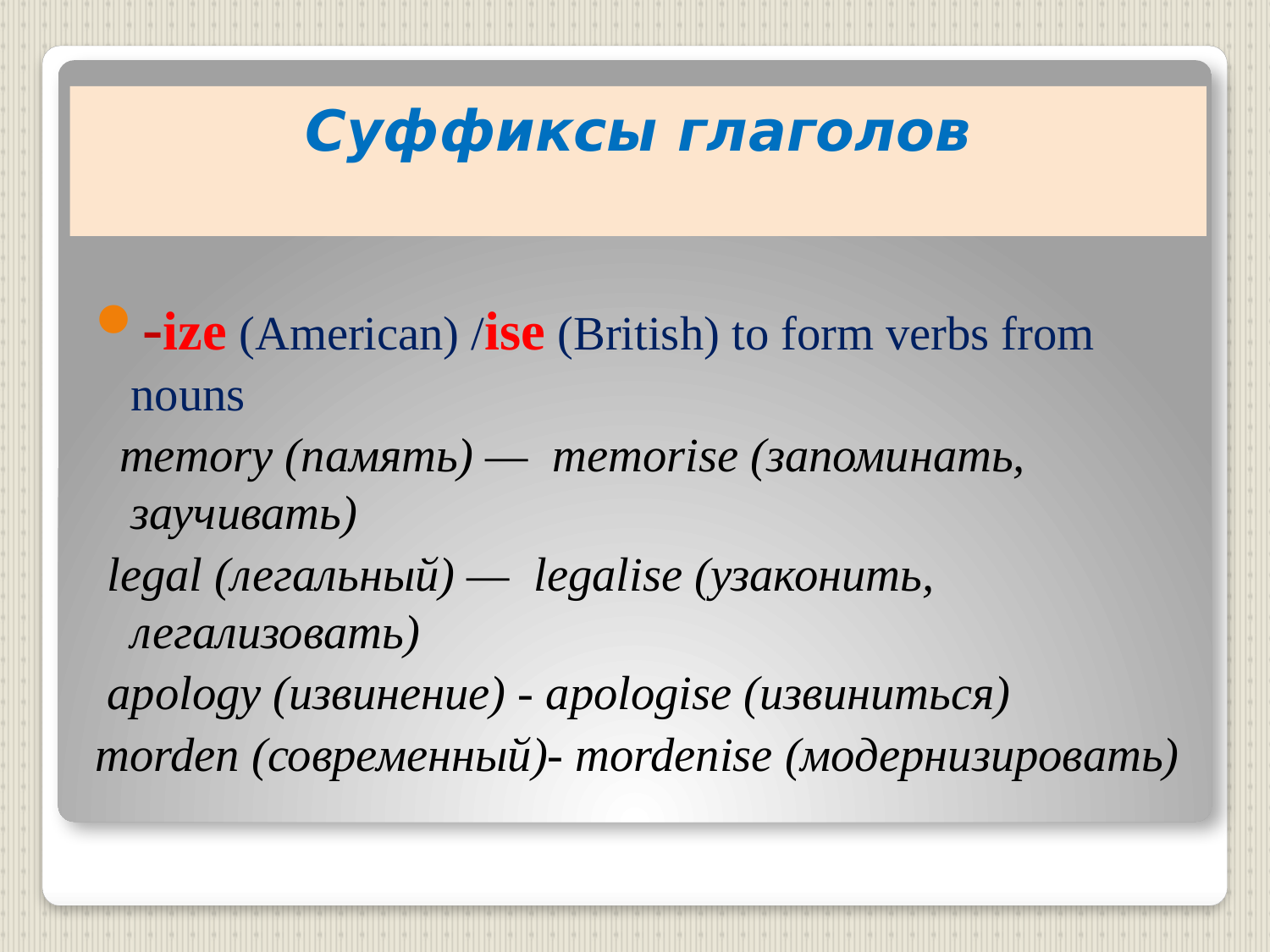

# Суффиксы глаголов
-ize (American) /ise (British) to form verbs from nouns
  memory (память) —  memorise (запоминать, заучивать)
 legal (легальный) —  legalise (узаконить, легализовать)
 apology (извинение) - apologise (извиниться)
morden (современный)- mordenise (модернизировать)